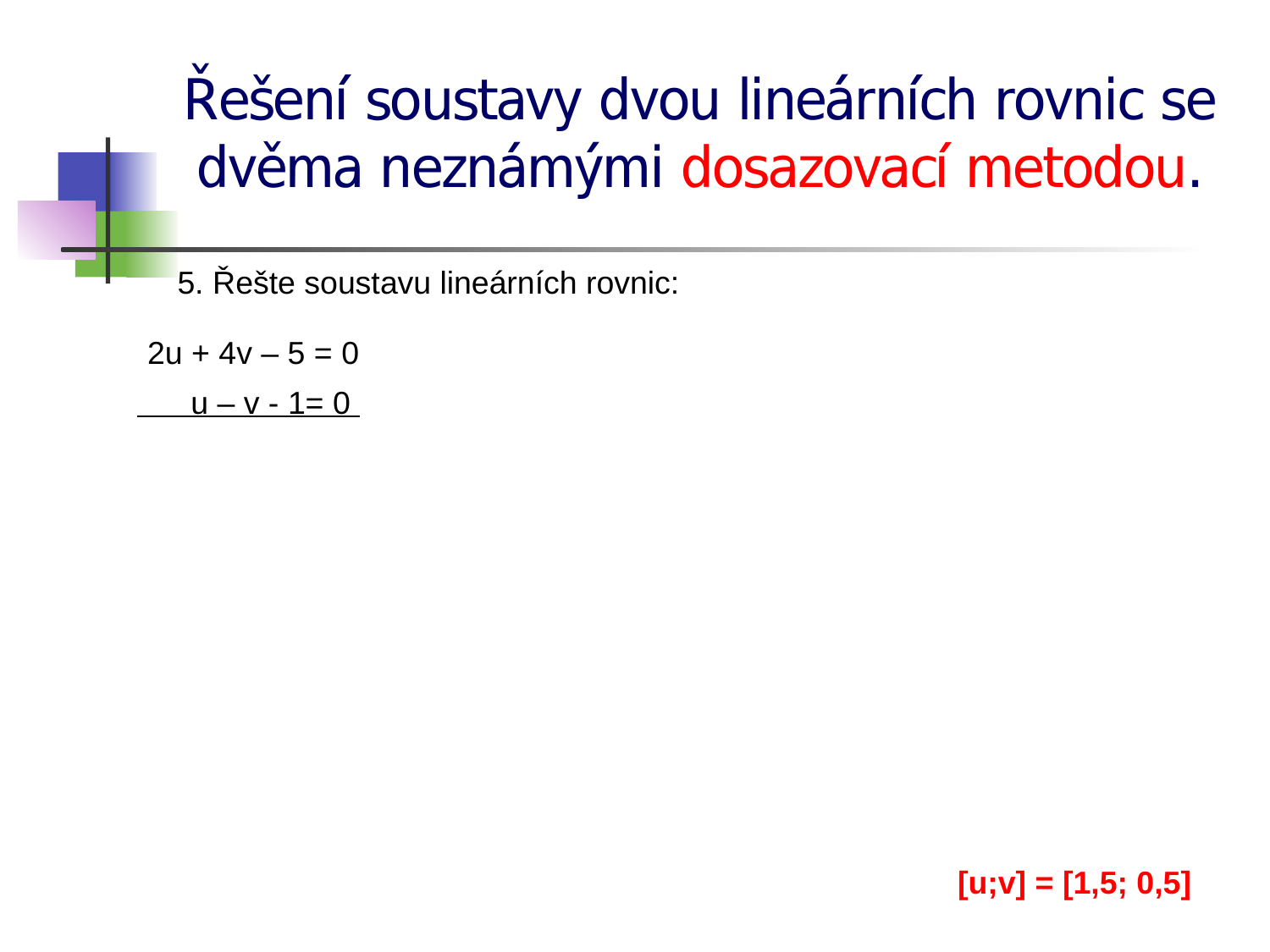

# Řešení soustavy dvou lineárních rovnic se dvěma neznámými dosazovací metodou.

5. Řešte soustavu lineárních rovnic:
2u + 4v – 5 = 0
      u – v - 1= 0
[u;v] = [1,5; 0,5]